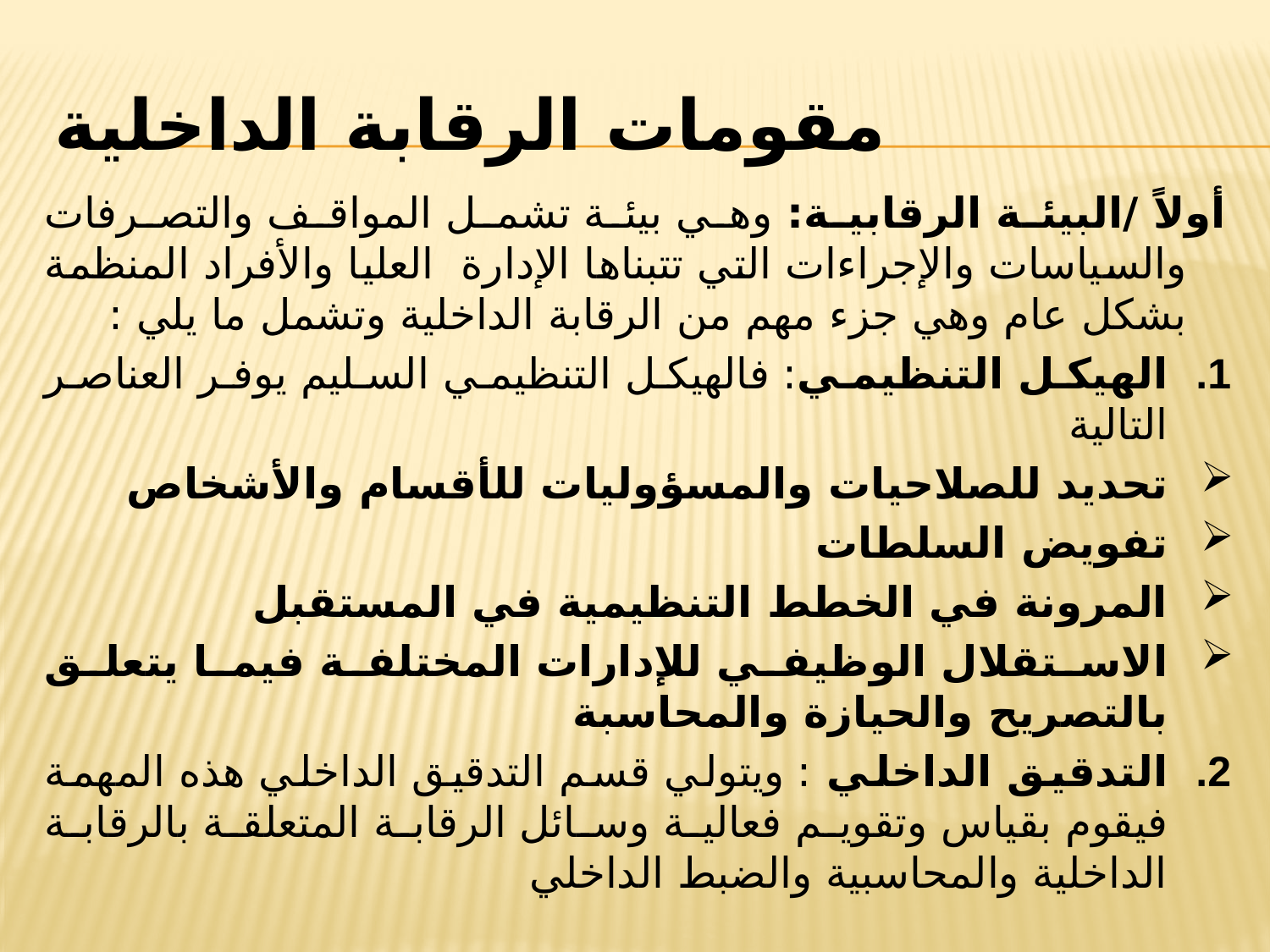

# مقومات الرقابة الداخلية
أولاً /البيئة الرقابية: وهي بيئة تشمل المواقف والتصرفات والسياسات والإجراءات التي تتبناها الإدارة  العليا والأفراد المنظمة بشكل عام وهي جزء مهم من الرقابة الداخلية وتشمل ما يلي :
الهيكل التنظيمي: فالهيكل التنظيمي السليم يوفر العناصر التالية
تحديد للصلاحيات والمسؤوليات للأقسام والأشخاص
تفويض السلطات
المرونة في الخطط التنظيمية في المستقبل
الاستقلال الوظيفي للإدارات المختلفة فيما يتعلق بالتصريح والحيازة والمحاسبة
التدقيق الداخلي : ويتولي قسم التدقيق الداخلي هذه المهمة فيقوم بقياس وتقويم فعالية وسائل الرقابة المتعلقة بالرقابة الداخلية والمحاسبية والضبط الداخلي